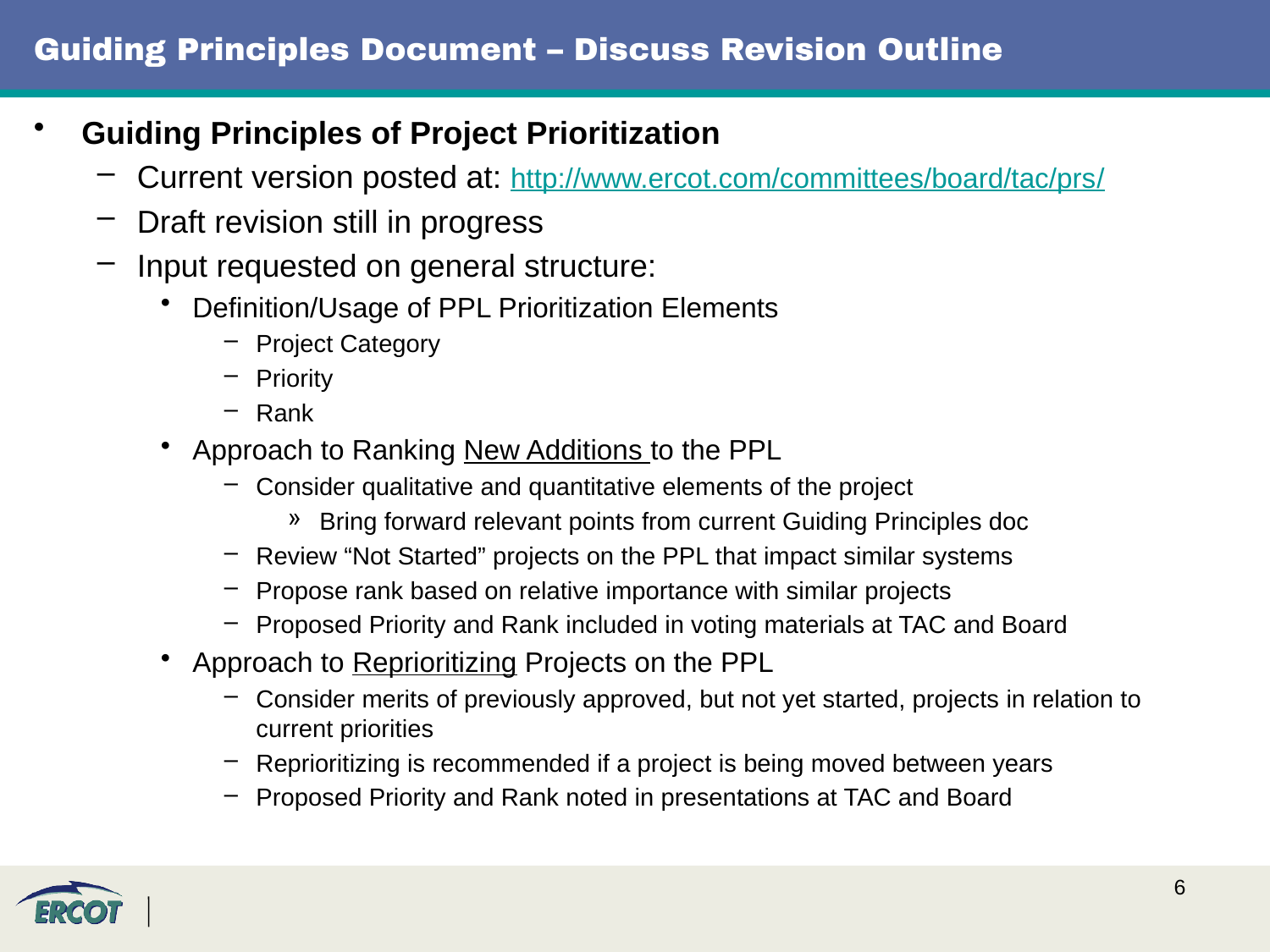

# Guiding Principles Document – Discuss Revision Outline
Guiding Principles of Project Prioritization
Current version posted at: http://www.ercot.com/committees/board/tac/prs/
Draft revision still in progress
Input requested on general structure:
Definition/Usage of PPL Prioritization Elements
Project Category
Priority
Rank
Approach to Ranking New Additions to the PPL
Consider qualitative and quantitative elements of the project
Bring forward relevant points from current Guiding Principles doc
Review “Not Started” projects on the PPL that impact similar systems
Propose rank based on relative importance with similar projects
Proposed Priority and Rank included in voting materials at TAC and Board
Approach to Reprioritizing Projects on the PPL
Consider merits of previously approved, but not yet started, projects in relation to current priorities
Reprioritizing is recommended if a project is being moved between years
Proposed Priority and Rank noted in presentations at TAC and Board